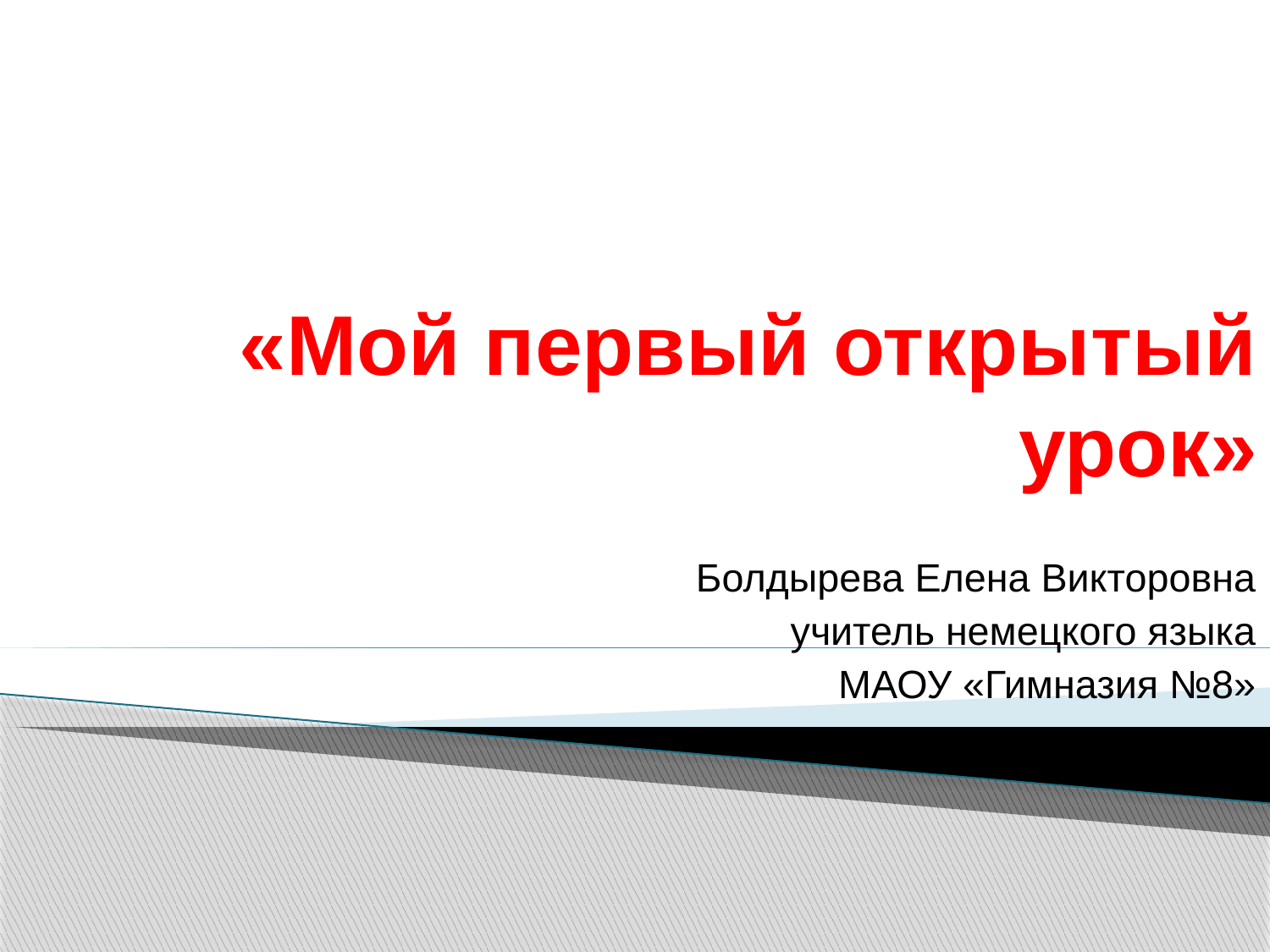

# «Мой первый открытый урок»
Болдырева Елена Викторовна
учитель немецкого языка
МАОУ «Гимназия №8»